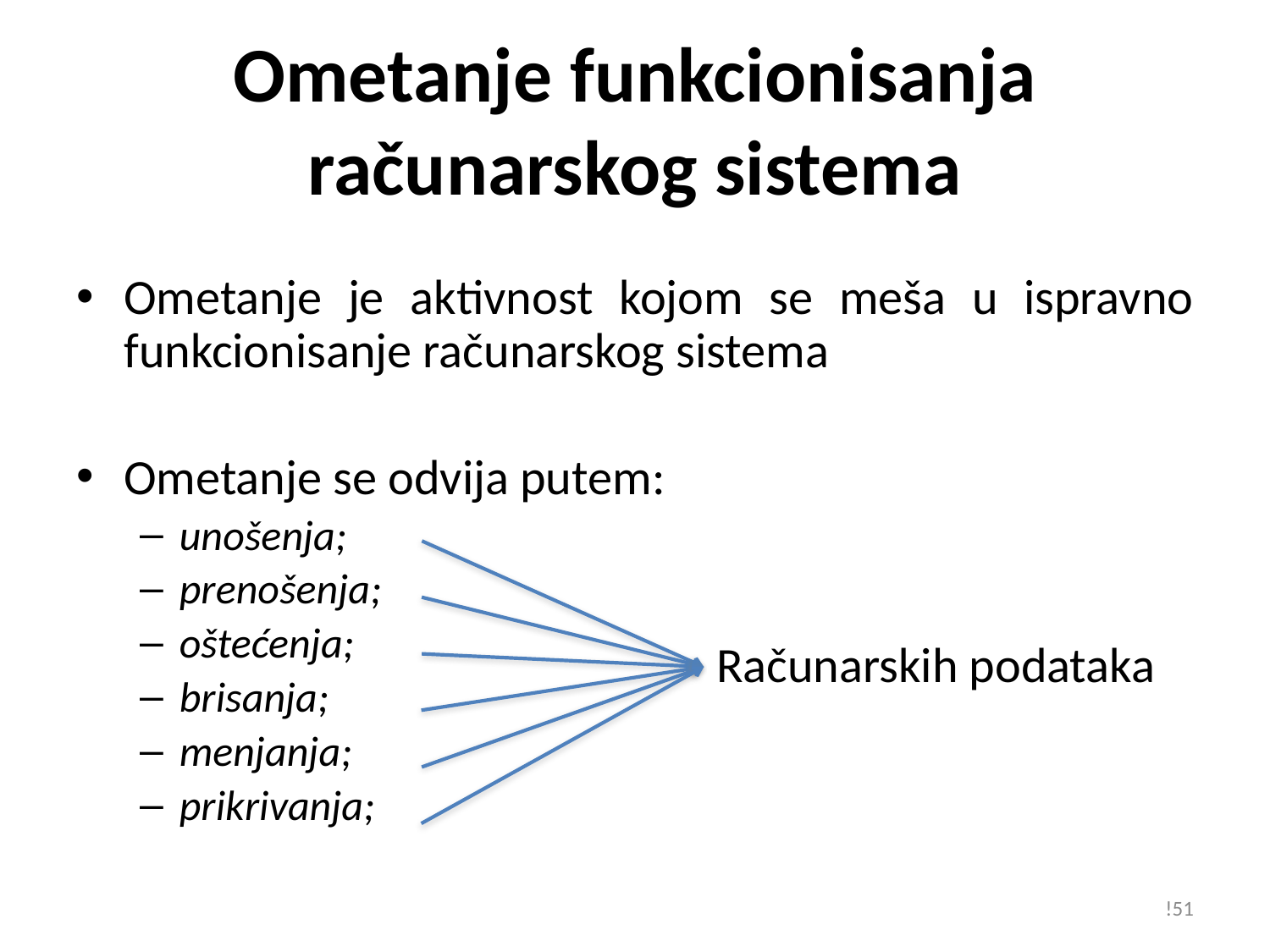

# Ometanje funkcionisanja računarskog sistema
Ometanje je aktivnost kojom se meša u ispravno funkcionisanje računarskog sistema

Ometanje se odvija putem:
unošenja;
prenošenja;
oštećenja;
brisanja;
menjanja;
prikrivanja;

Računarskih podataka

!51